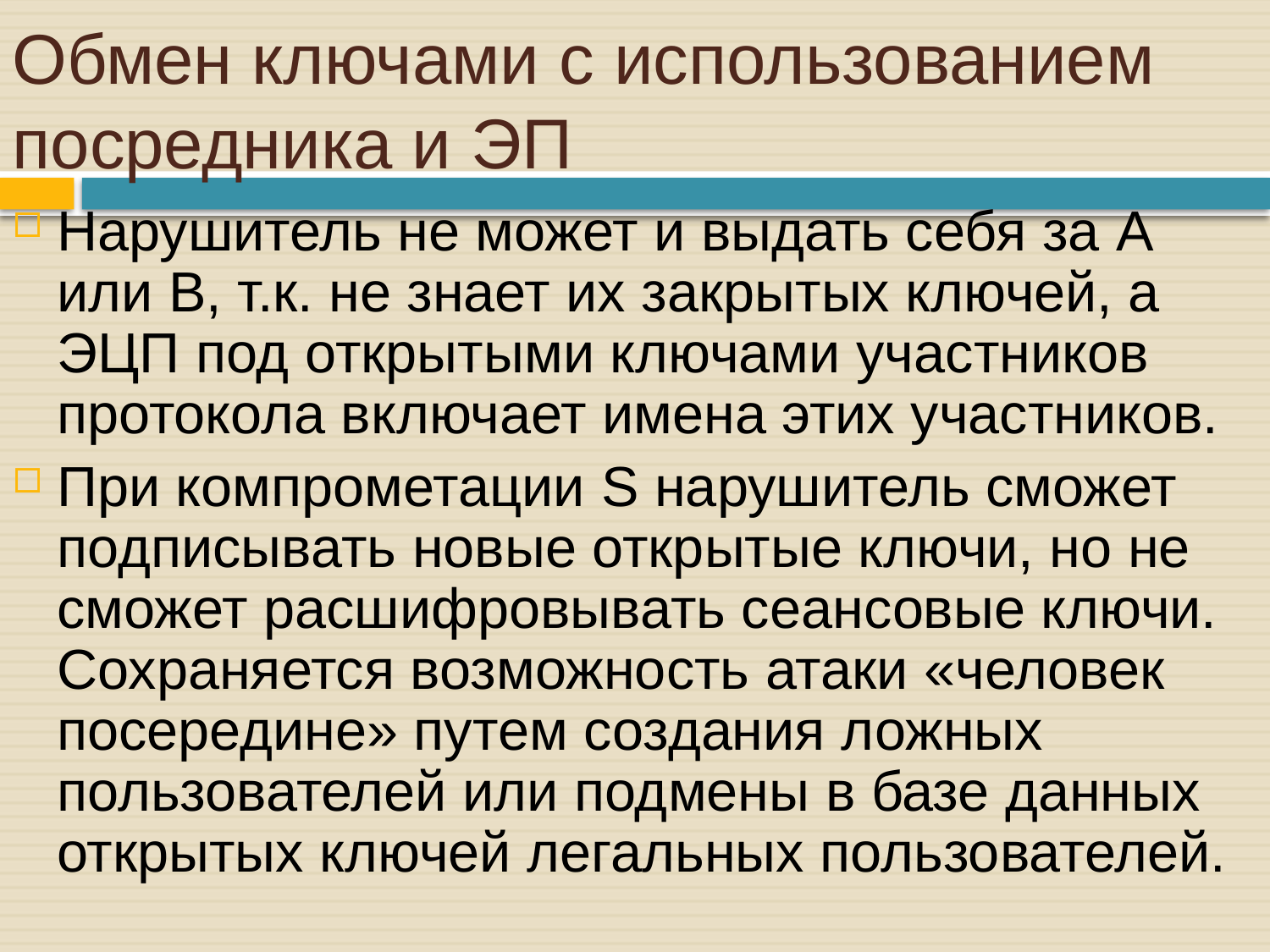

# Обмен ключами с использованием посредника и ЭП
Нарушитель не может и выдать себя за A или B, т.к. не знает их закрытых ключей, а ЭЦП под открытыми ключами участников протокола включает имена этих участников.
При компрометации S нарушитель сможет подписывать новые открытые ключи, но не сможет расшифровывать сеансовые ключи. Сохраняется возможность атаки «человек посередине» путем создания ложных пользователей или подмены в базе данных открытых ключей легальных пользователей.